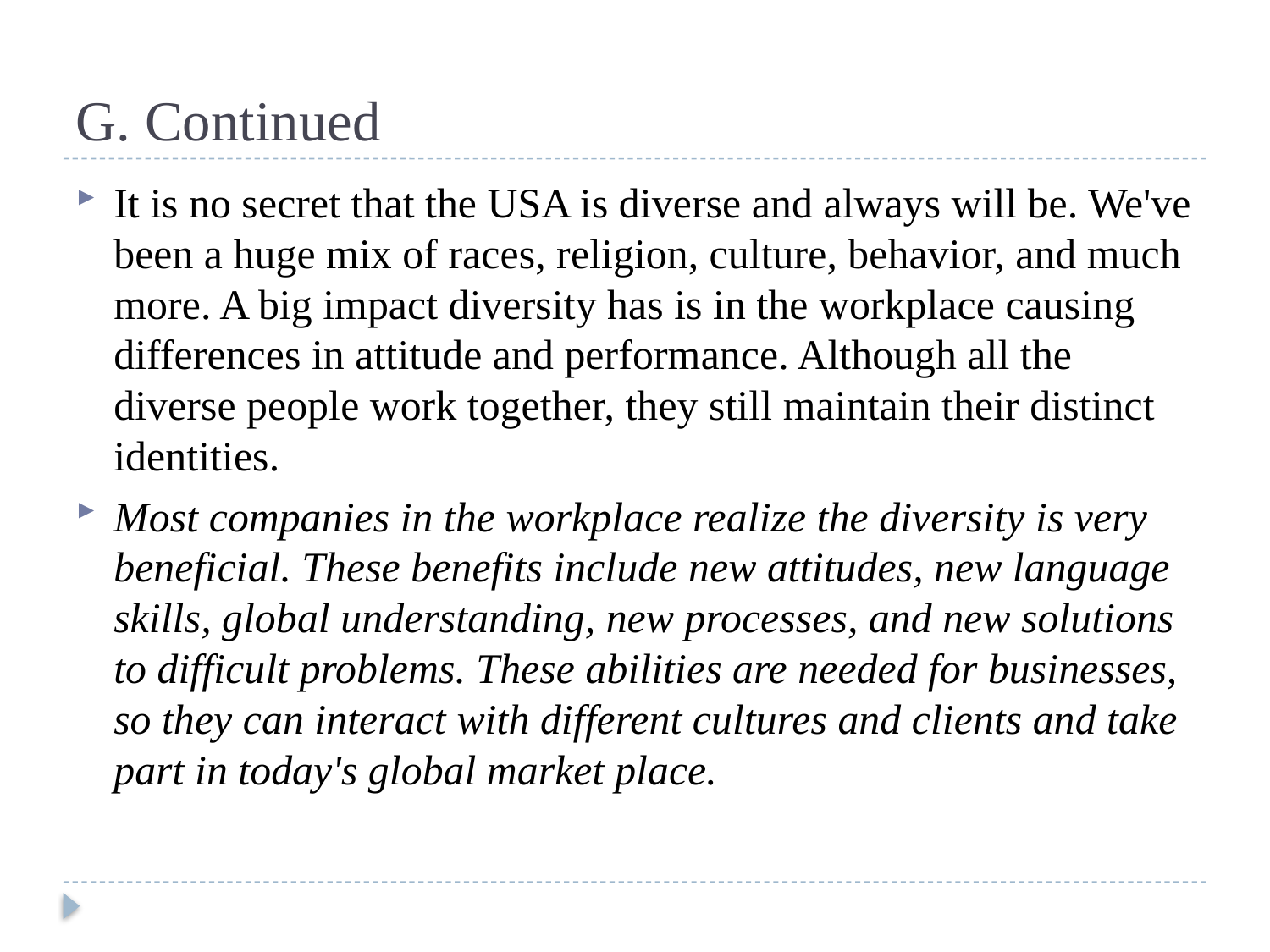

# G. Continued
It is no secret that the USA is diverse and always will be. We've been a huge mix of races, religion, culture, behavior, and much more. A big impact diversity has is in the workplace causing differences in attitude and performance. Although all the diverse people work together, they still maintain their distinct identities.
Most companies in the workplace realize the diversity is very beneficial. These benefits include new attitudes, new language skills, global understanding, new processes, and new solutions to difficult problems. These abilities are needed for businesses, so they can interact with different cultures and clients and take part in today's global market place.